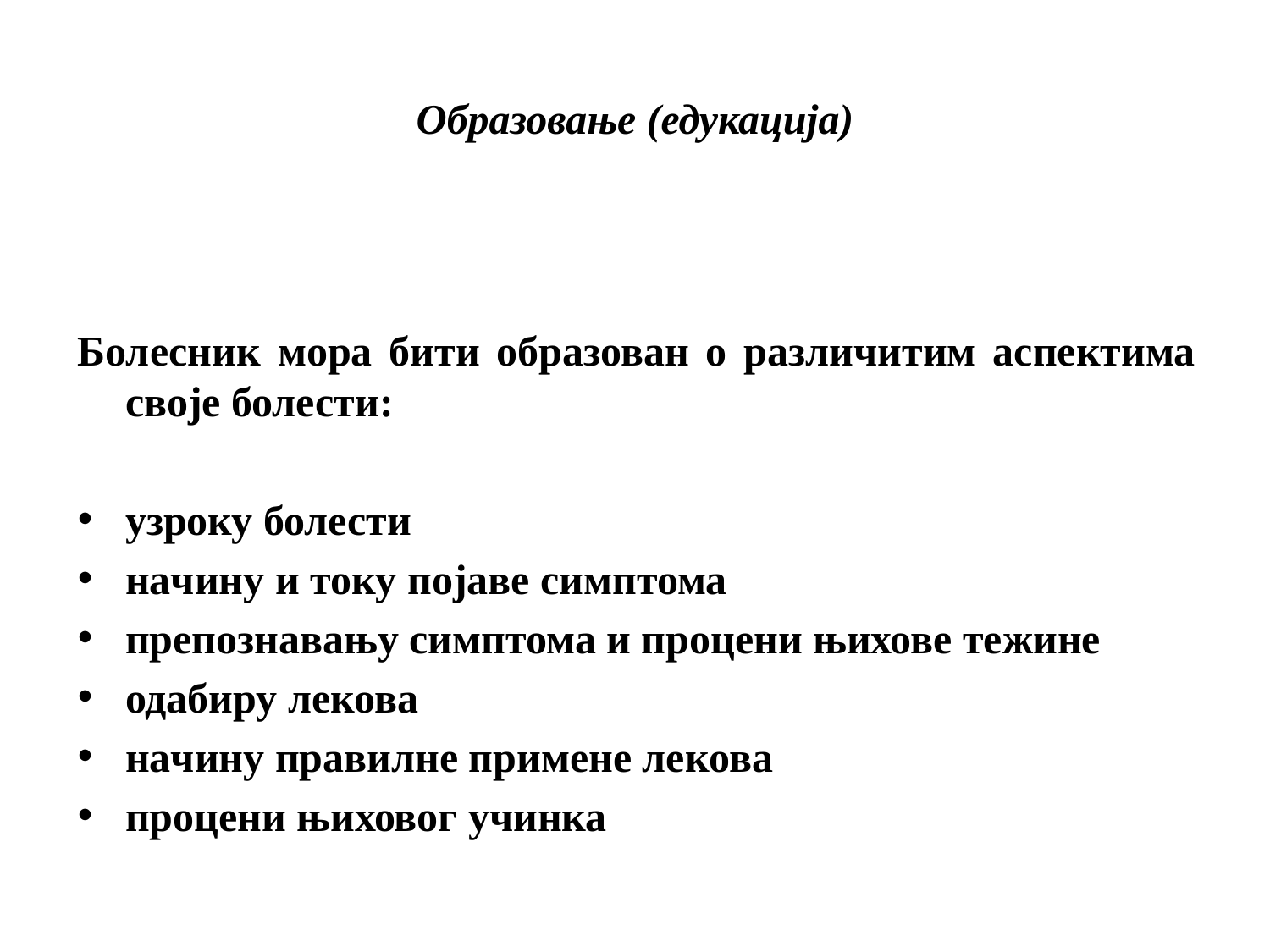

# Образовање (едукација)
Болесник мора бити образован о различитим аспектима своје болести:

узроку болести
начину и току појаве симптома
препознавању симптома и процени њихове тежине
одабиру лекова
начину правилне примене лекова
процени њиховог учинка